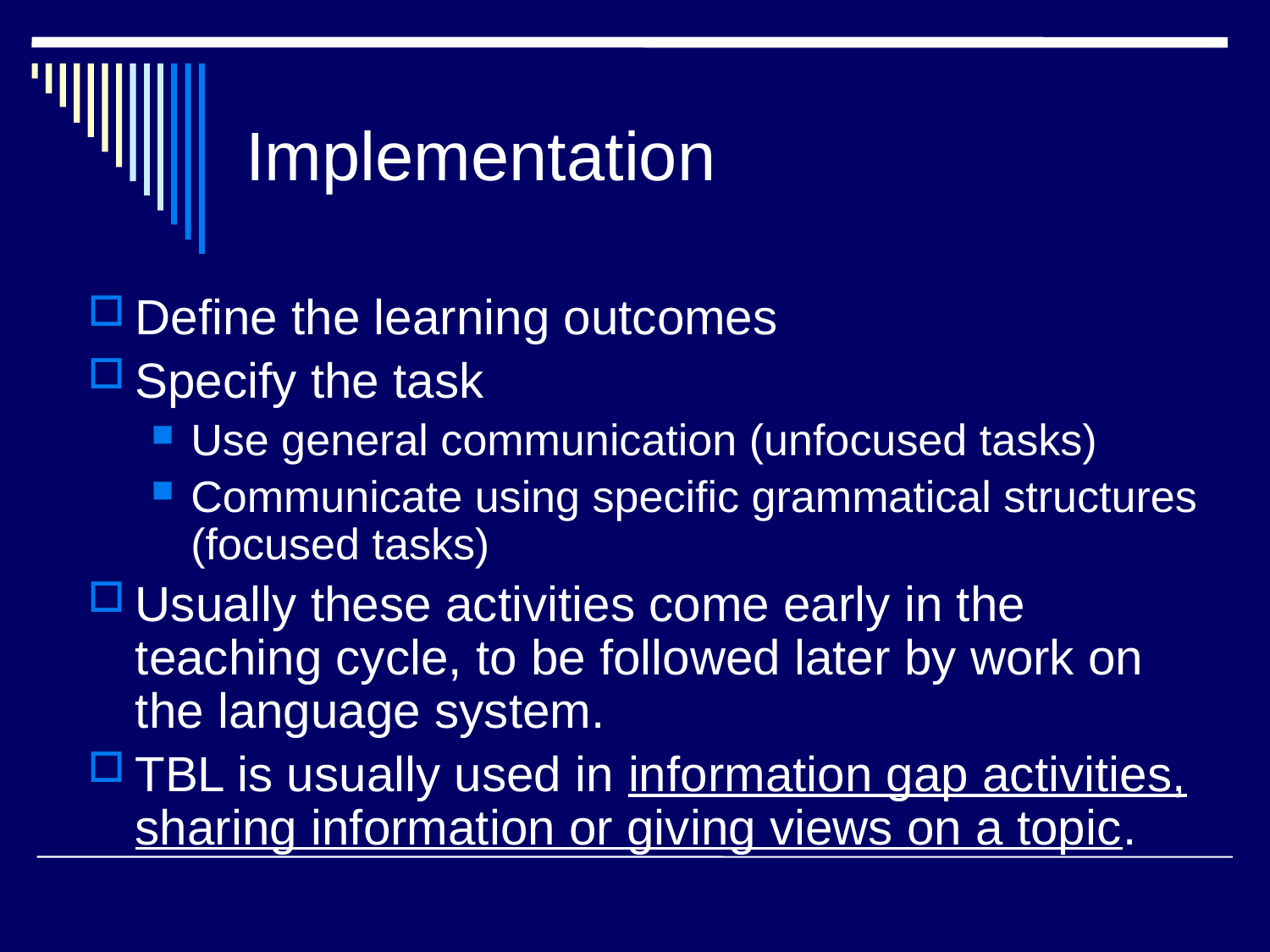

Implementation
Define the learning outcomes
Specify the task
Use general communication (unfocused tasks)
Communicate using specific grammatical structures (focused tasks)
Usually these activities come early in the teaching cycle, to be followed later by work on the language system.
TBL is usually used in information gap activities, sharing information or giving views on a topic.